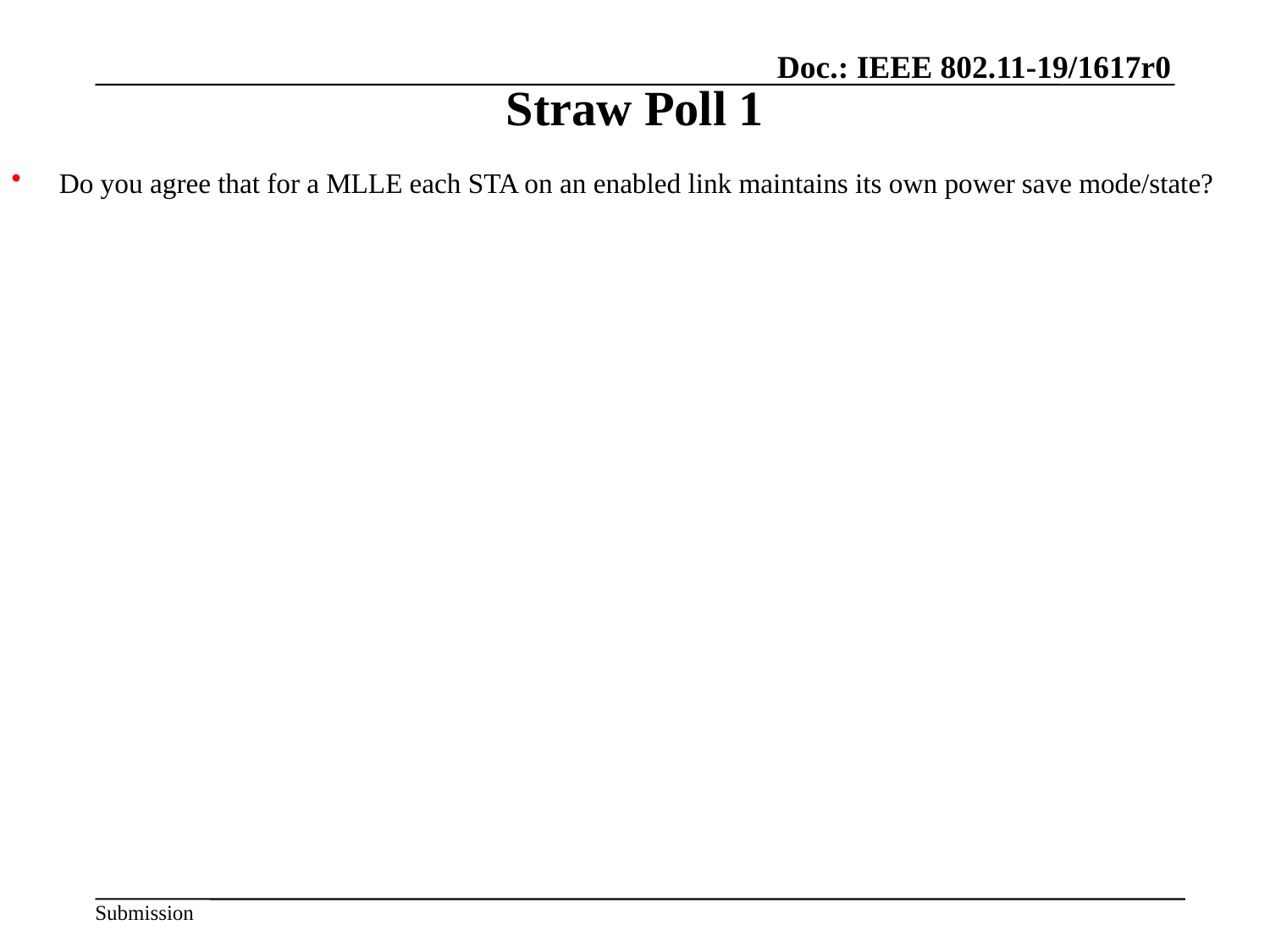

# Straw Poll 1
Do you agree that for a MLLE each STA on an enabled link maintains its own power save mode/state?